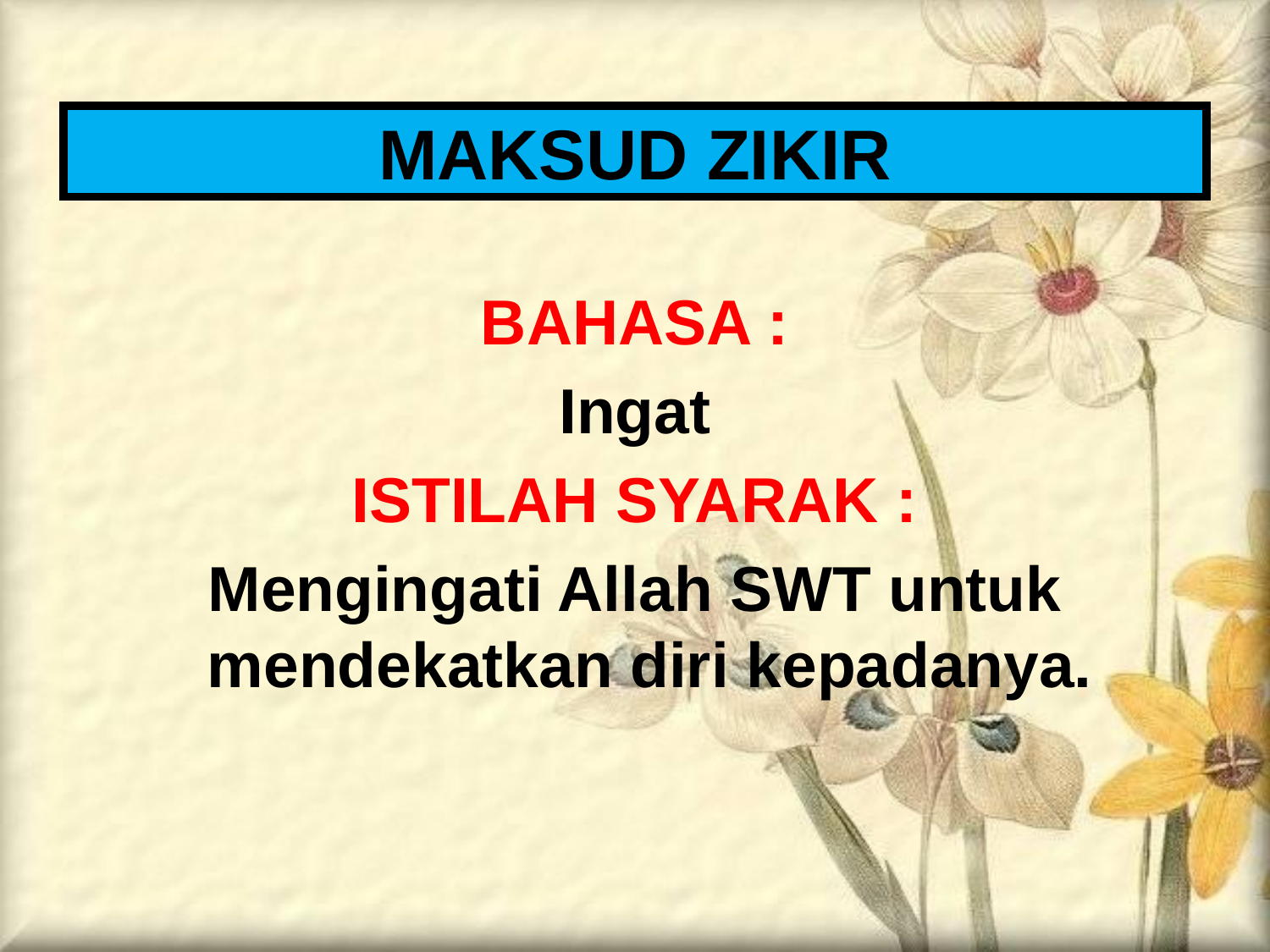

MAKSUD ZIKIR
BAHASA :
Ingat
ISTILAH SYARAK :
Mengingati Allah SWT untuk mendekatkan diri kepadanya.